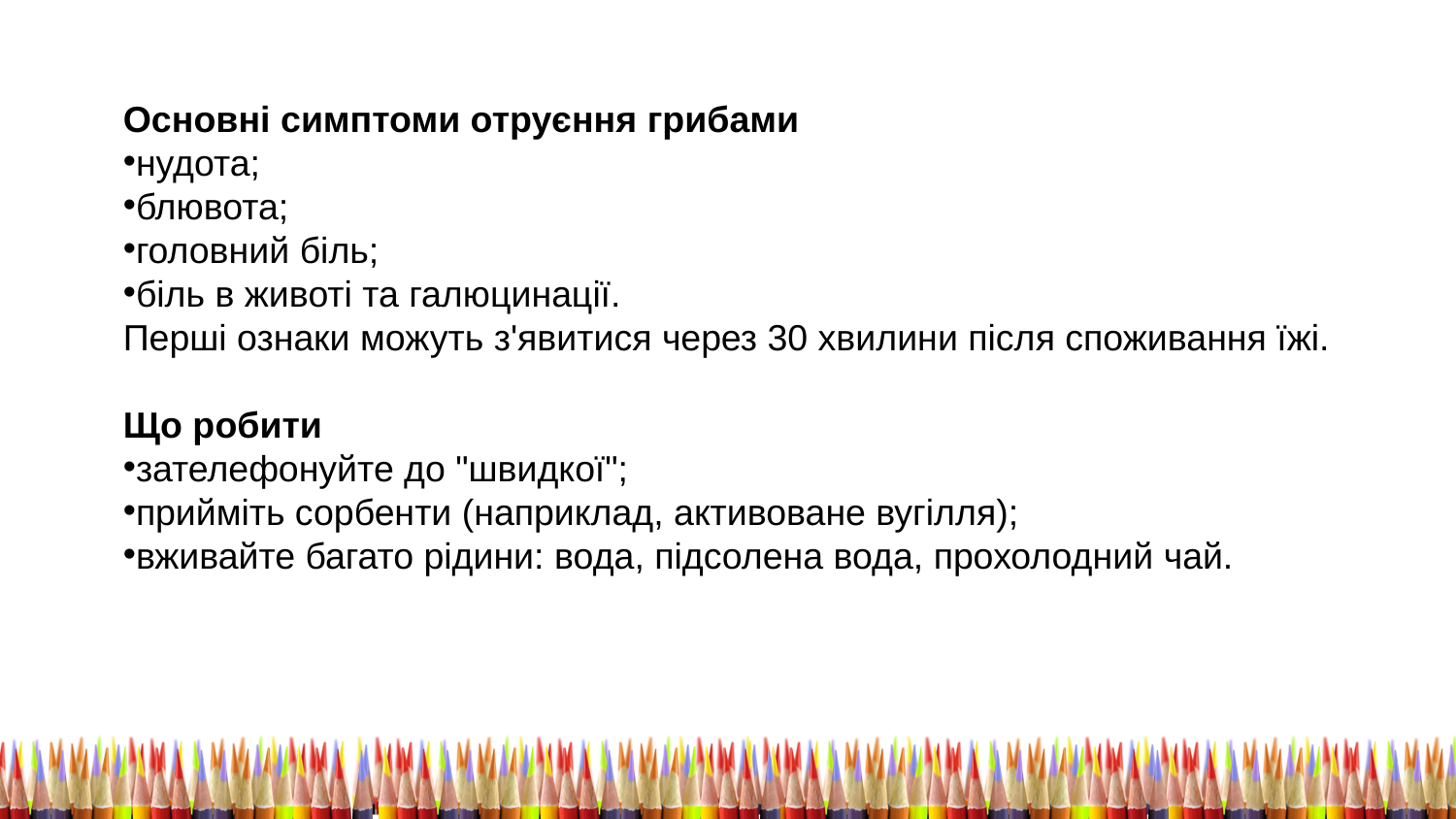

Основні симптоми отруєння грибами
нудота;
блювота;
головний біль;
біль в животі та галюцинації.
Перші ознаки можуть з'явитися через 30 хвилини після споживання їжі.

Що робити
зателефонуйте до "швидкої";
прийміть сорбенти (наприклад, активоване вугілля);
вживайте багато рідини: вода, підсолена вода, прохолодний чай.